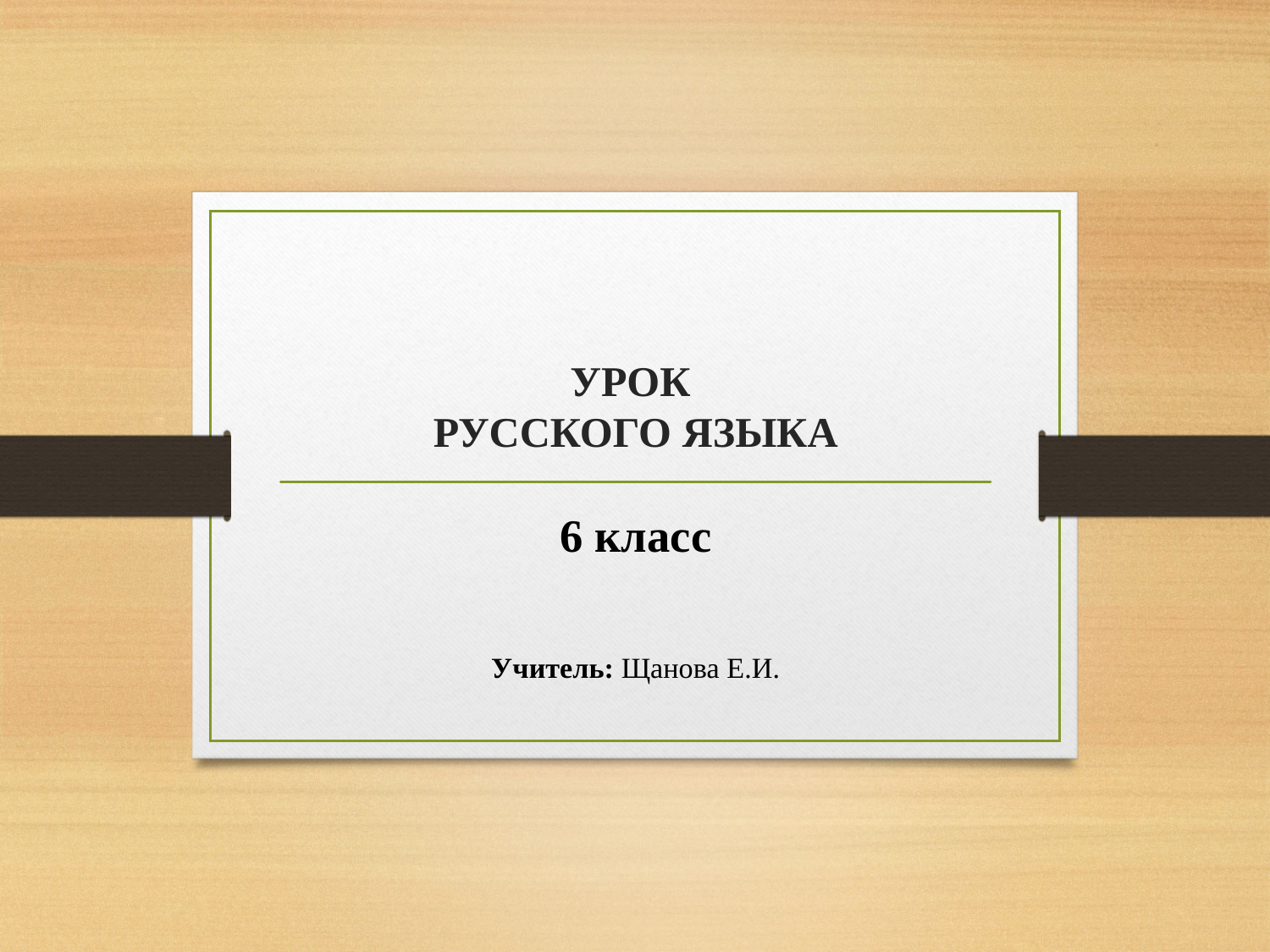

# УРОК РУССКОГО ЯЗЫКА
6 класс

Учитель: Щанова Е.И.